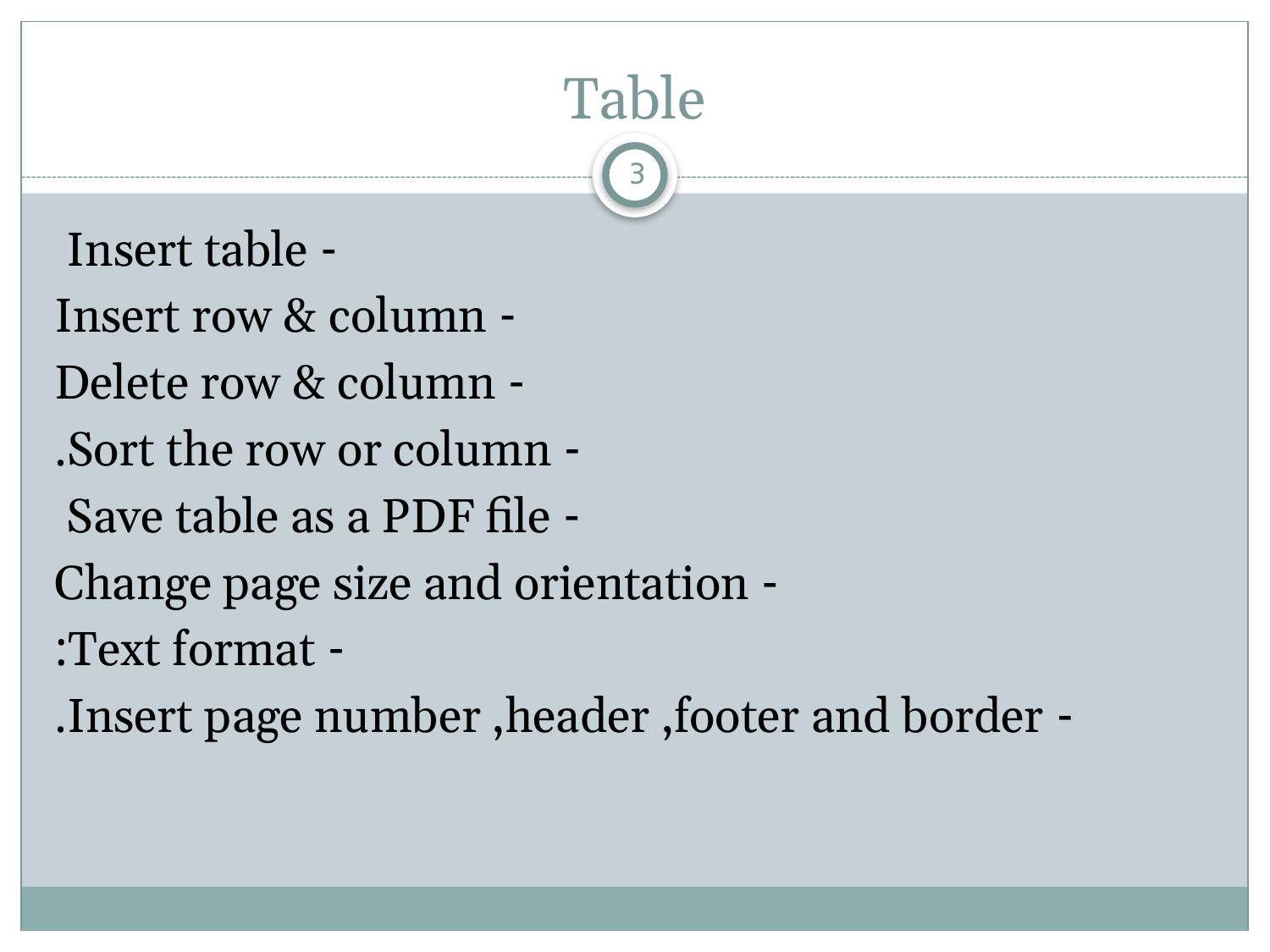

# Table
3
- Insert table
- Insert row & column
- Delete row & column
- Sort the row or column.
- Save table as a PDF file
- Change page size and orientation
- Text format:
- Insert page number ,header ,footer and border.